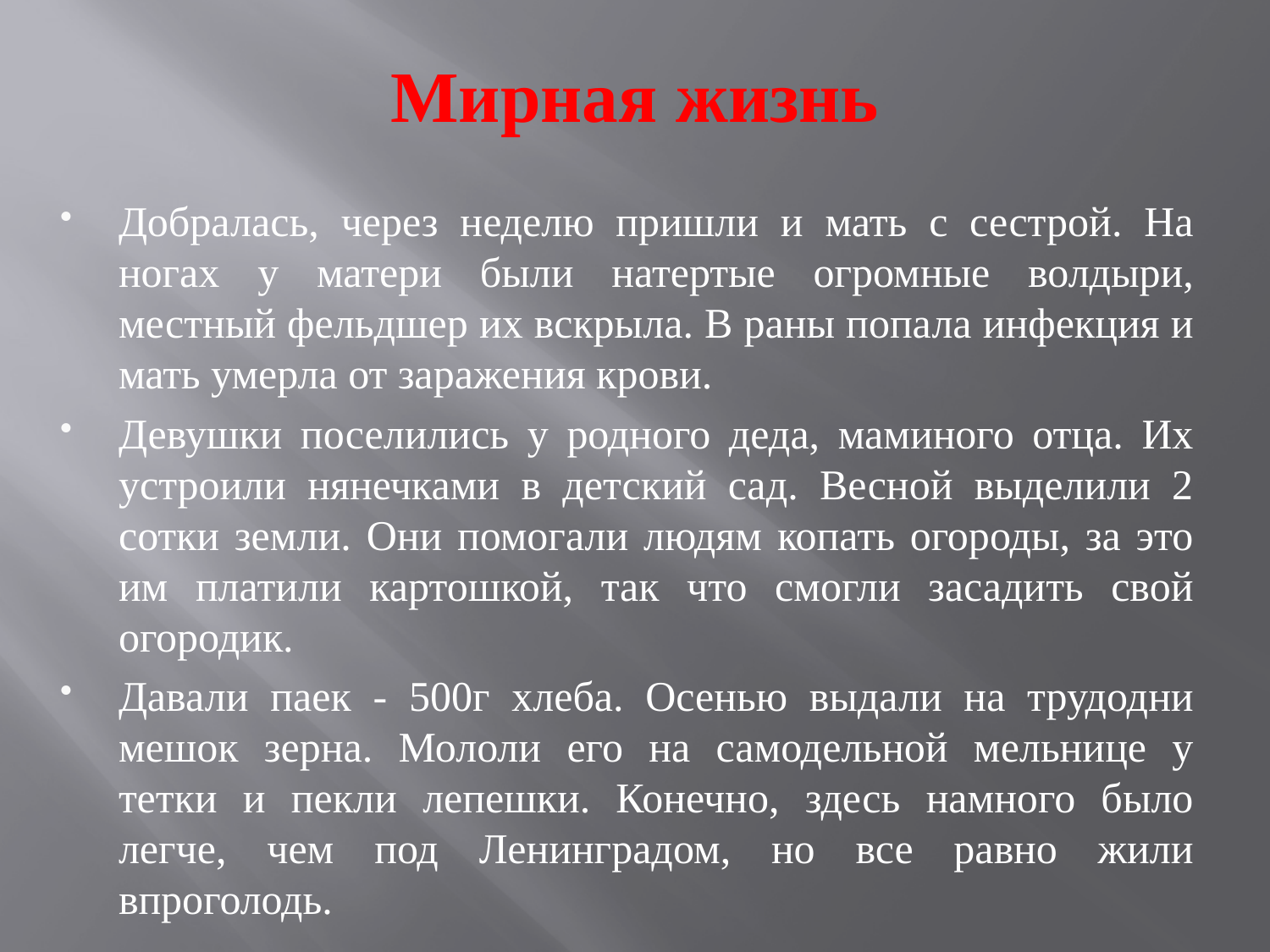

# Мирная жизнь
Добралась, через неделю пришли и мать с сестрой. На ногах у матери были натертые огромные волдыри, местный фельдшер их вскрыла. В раны попала инфекция и мать умерла от заражения крови.
Девушки поселились у родного деда, маминого отца. Их устроили нянечками в детский сад. Весной выделили 2 сотки земли. Они помогали людям копать огороды, за это им платили картошкой, так что смогли засадить свой огородик.
Давали паек - 500г хлеба. Осенью выдали на трудодни мешок зерна. Мололи его на самодельной мельнице у тетки и пекли лепешки. Конечно, здесь намного было легче, чем под Ленинградом, но все равно жили впроголодь.